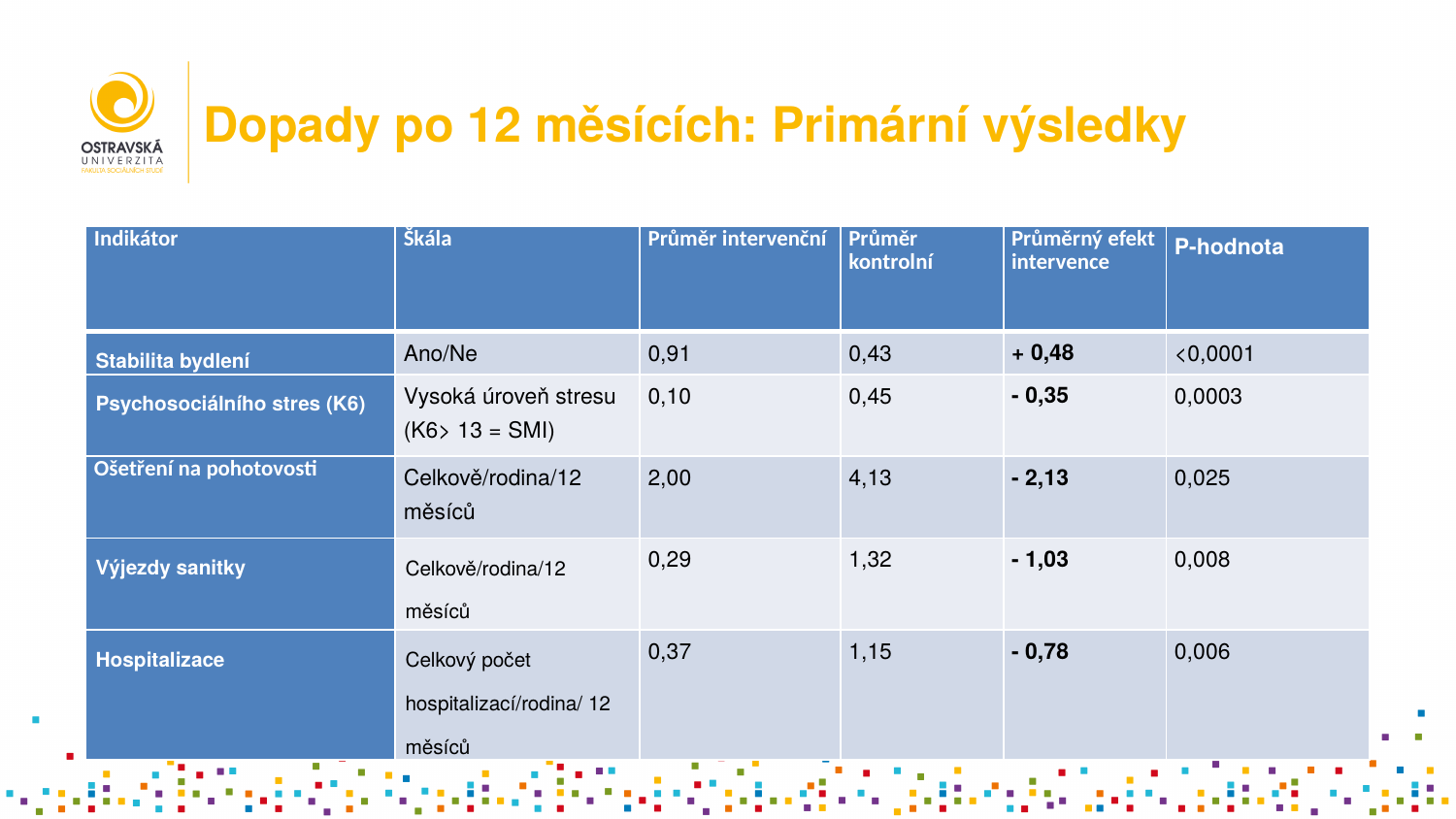

# Dopady po 12 měsících: Primární výsledky
| Indikátor | Škála | Průměr intervenční | Průměr kontrolní | Průměrný efekt intervence | P-hodnota |
| --- | --- | --- | --- | --- | --- |
| Stabilita bydlení | Ano/Ne | 0,91 | 0,43 | + 0,48 | <0,0001 |
| Psychosociálního stres (K6) | Vysoká úroveň stresu (K6> 13 = SMI) | 0,10 | 0,45 | - 0,35 | 0,0003 |
| Ošetření na pohotovosti | Celkově/rodina/12 měsíců | 2,00 | 4,13 | - 2,13 | 0,025 |
| Výjezdy sanitky | Celkově/rodina/12 měsíců | 0,29 | 1,32 | - 1,03 | 0,008 |
| Hospitalizace | Celkový počet hospitalizací/rodina/ 12 měsíců | 0,37 | 1,15 | - 0,78 | 0,006 |